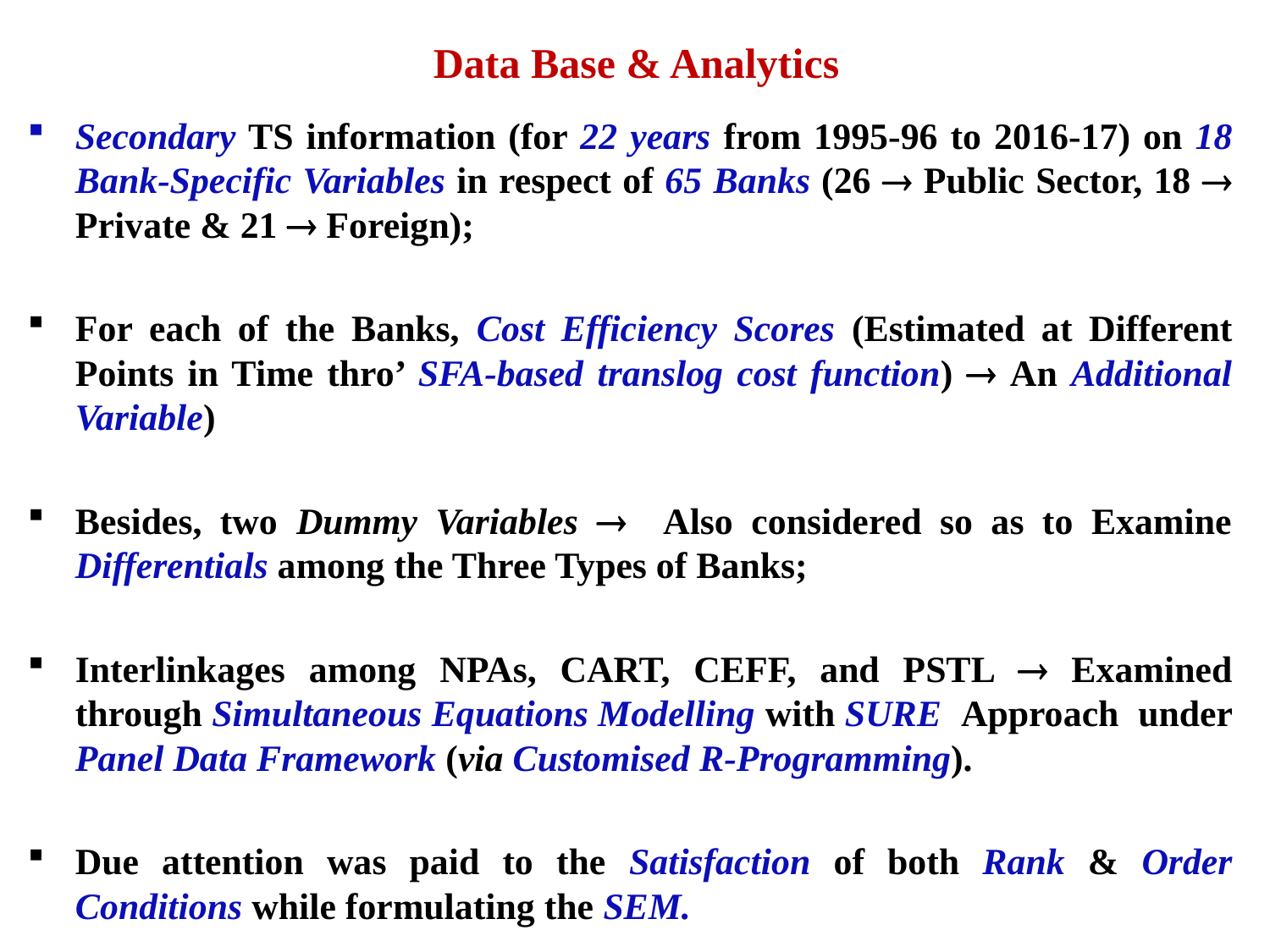

# Data Base & Analytics
Secondary TS information (for 22 years from 1995-96 to 2016-17) on 18 Bank-Specific Variables in respect of 65 Banks (26 → Public Sector, 18 → Private & 21 → Foreign);

For each of the Banks, Cost Efficiency Scores (Estimated at Different Points in Time thro’ SFA-based translog cost function) → An Additional Variable)

Besides, two Dummy Variables →  Also considered so as to Examine Differentials among the Three Types of Banks;

Interlinkages among NPAs, CART, CEFF, and PSTL → Examined through Simultaneous Equations Modelling with SURE  Approach  under Panel Data Framework (via Customised R-Programming).

Due attention was paid to the Satisfaction of both Rank & Order Conditions while formulating the SEM.